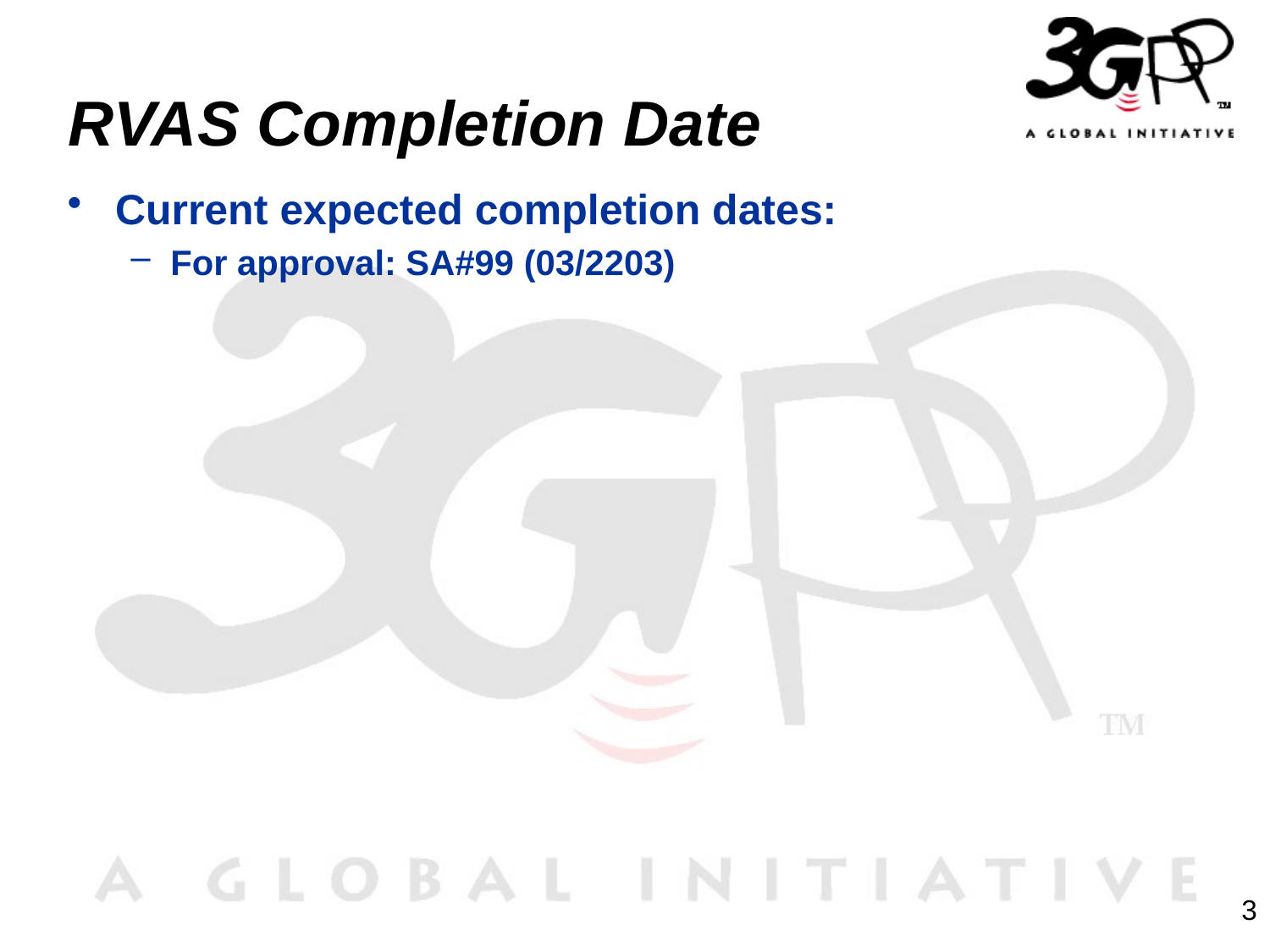

# RVAS Completion Date
Current expected completion dates:
For approval: SA#99 (03/2203)

3